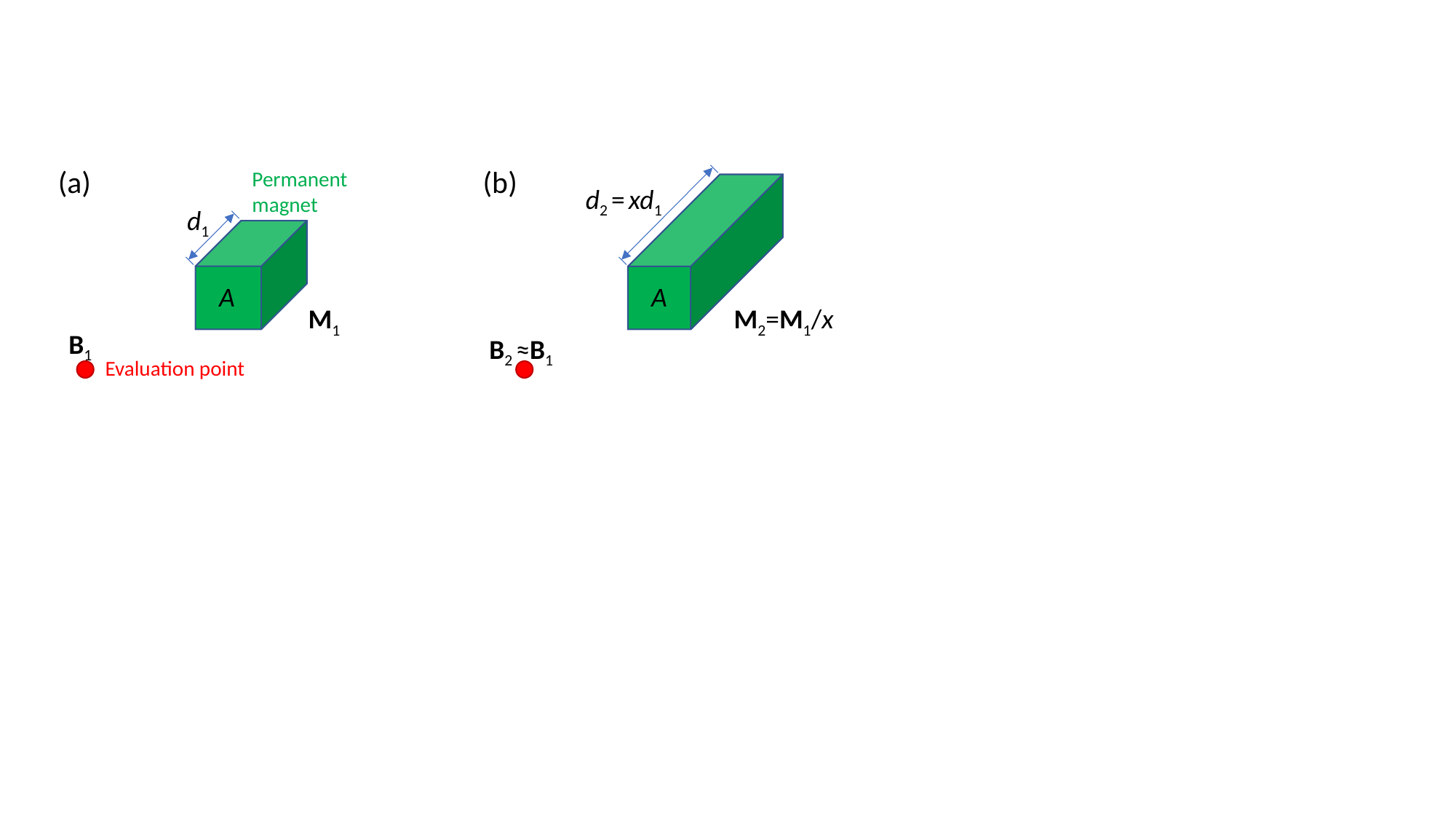

(a)
(b)
Permanent magnet

d2 = xd1
d1

A
A
M1
M2=M1/x
B1
B2 ≈B1
Evaluation point